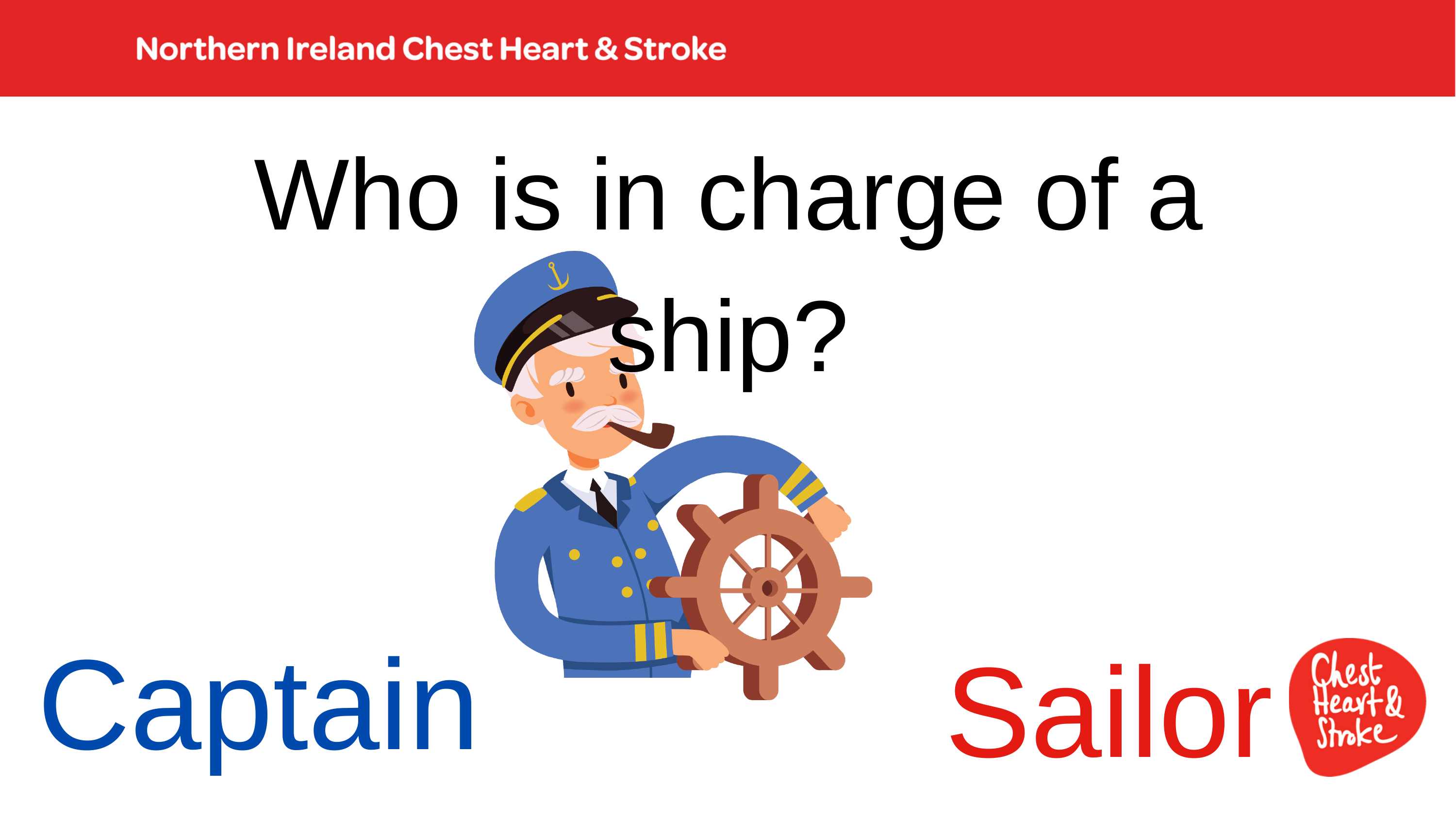

Who is in charge of a ship?

Captain
Sailor